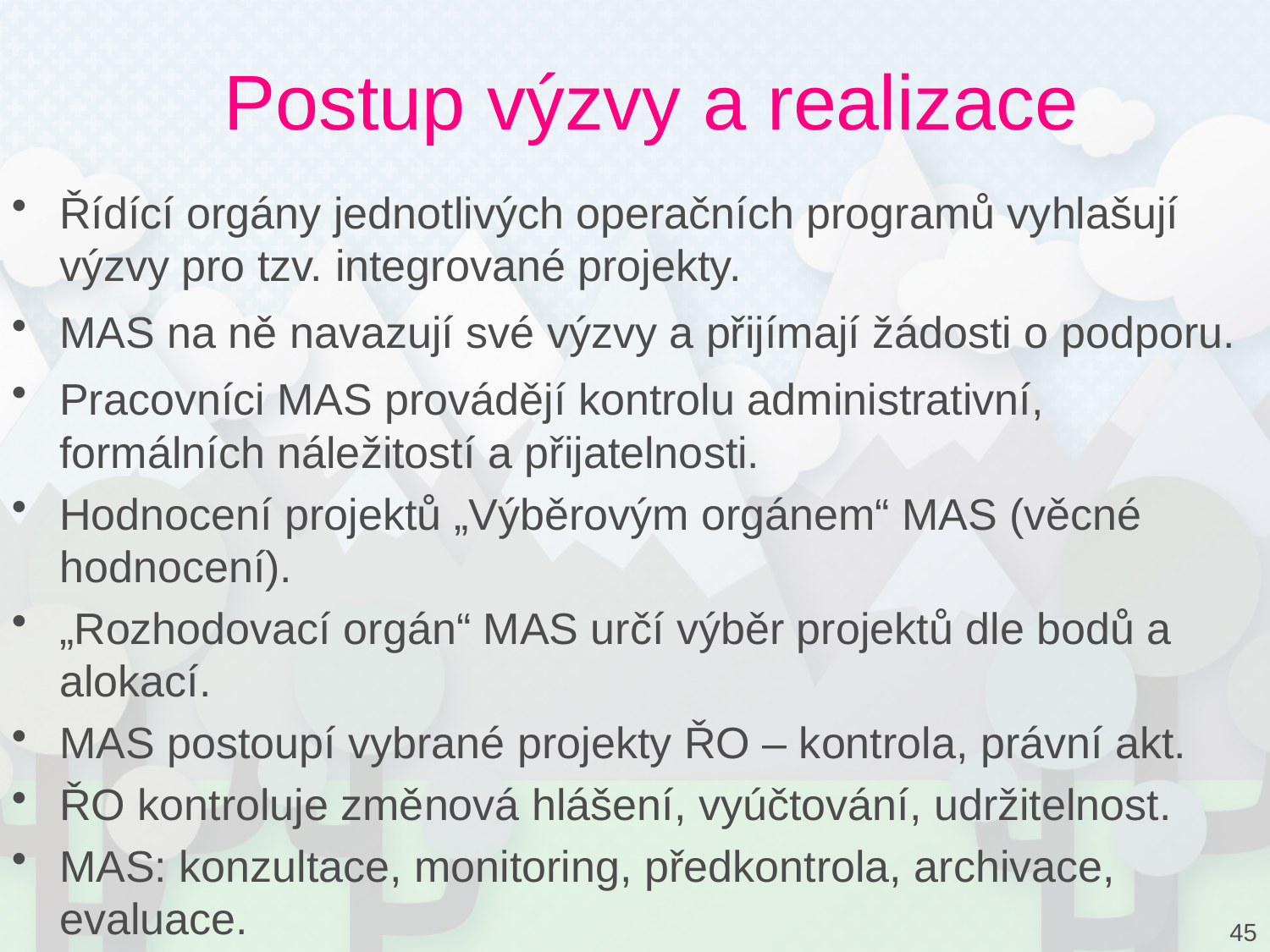

# Postup výzvy a realizace

Řídící orgány jednotlivých operačních programů vyhlašují výzvy pro tzv. integrované projekty.
MAS na ně navazují své výzvy a přijímají žádosti o podporu.
Pracovníci MAS provádějí kontrolu administrativní, formálních náležitostí a přijatelnosti.
Hodnocení projektů „Výběrovým orgánem“ MAS (věcné hodnocení).
„Rozhodovací orgán“ MAS určí výběr projektů dle bodů a alokací.
MAS postoupí vybrané projekty ŘO – kontrola, právní akt.
ŘO kontroluje změnová hlášení, vyúčtování, udržitelnost.
MAS: konzultace, monitoring, předkontrola, archivace, evaluace.

45